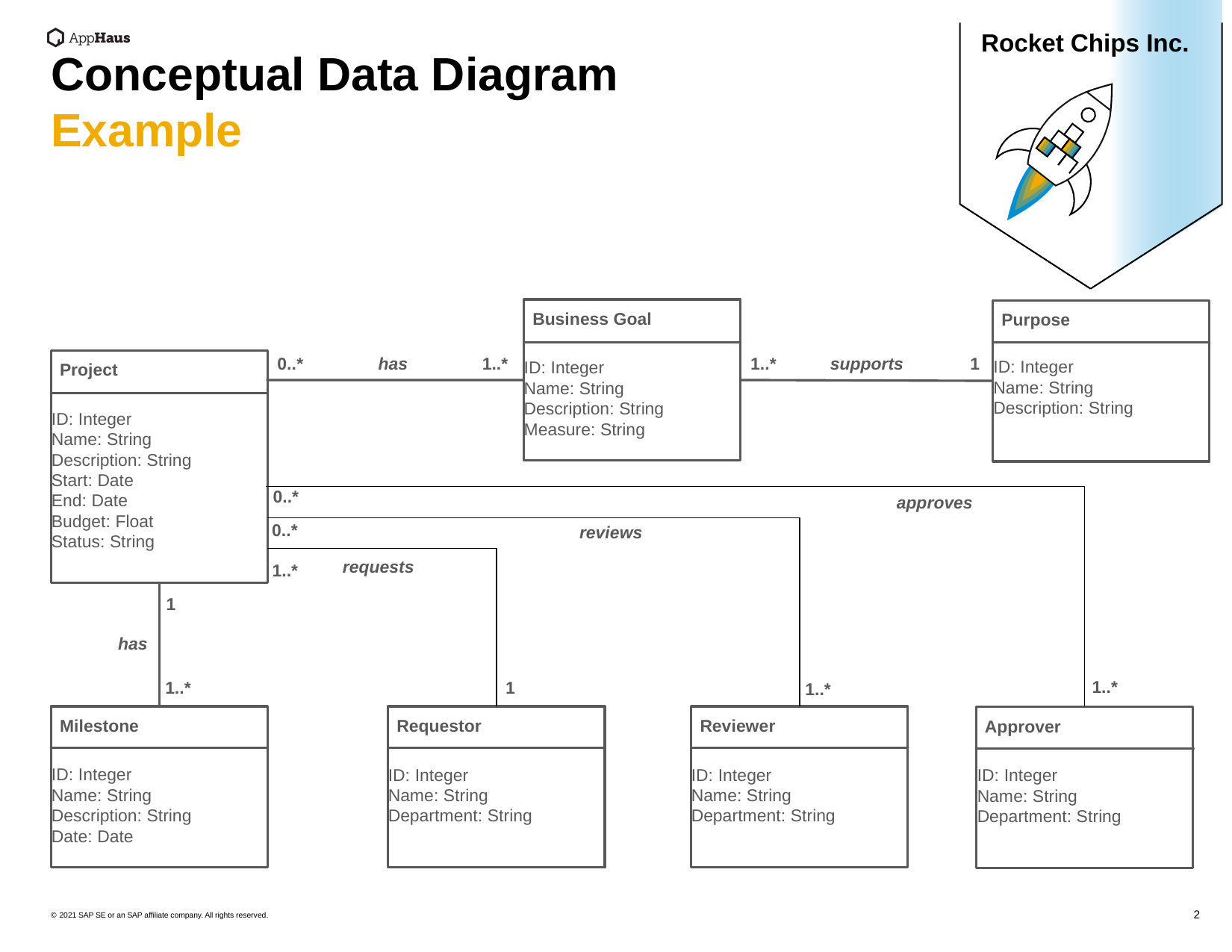

Rocket Chips Inc.

Conceptual Data Diagram
Example
Business Goal
Purpose
Project
0..*
has
1..*
1..*
supports
1
ID: Integer
Name: String
Description: String
ID: Integer
Name: String
Description: String
Measure: String
ID: Integer
Name: String
Description: String
Start: Date
End: Date
Budget: Float
Status: String
0..*
approves
0..*
reviews
requests
1..*
1
has
1..*
1..*
1
1..*
Milestone
Requestor
Reviewer
Approver
ID: Integer
Name: String
Description: String
Date: Date
ID: Integer
Name: String
Department: String
ID: Integer
Name: String
Department: String
ID: Integer
Name: String
Department: String